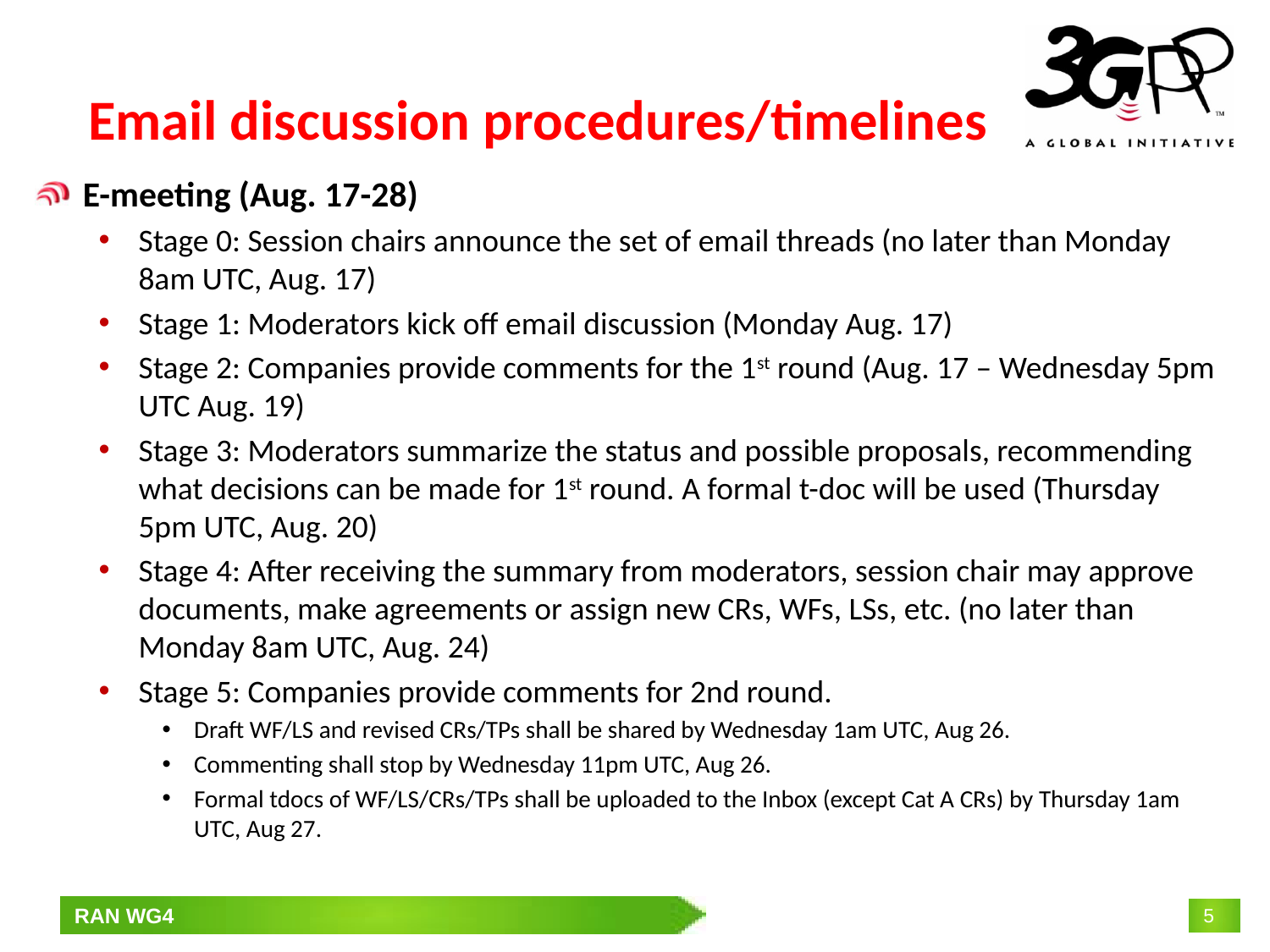

# Email discussion procedures/timelines
E-meeting (Aug. 17-28)
Stage 0: Session chairs announce the set of email threads (no later than Monday 8am UTC, Aug. 17)
Stage 1: Moderators kick off email discussion (Monday Aug. 17)
Stage 2: Companies provide comments for the 1st round (Aug. 17 – Wednesday 5pm UTC Aug. 19)
Stage 3: Moderators summarize the status and possible proposals, recommending what decisions can be made for 1st round. A formal t-doc will be used (Thursday 5pm UTC, Aug. 20)
Stage 4: After receiving the summary from moderators, session chair may approve documents, make agreements or assign new CRs, WFs, LSs, etc. (no later than Monday 8am UTC, Aug. 24)
Stage 5: Companies provide comments for 2nd round.
Draft WF/LS and revised CRs/TPs shall be shared by Wednesday 1am UTC, Aug 26.
Commenting shall stop by Wednesday 11pm UTC, Aug 26.
Formal tdocs of WF/LS/CRs/TPs shall be uploaded to the Inbox (except Cat A CRs) by Thursday 1am UTC, Aug 27.